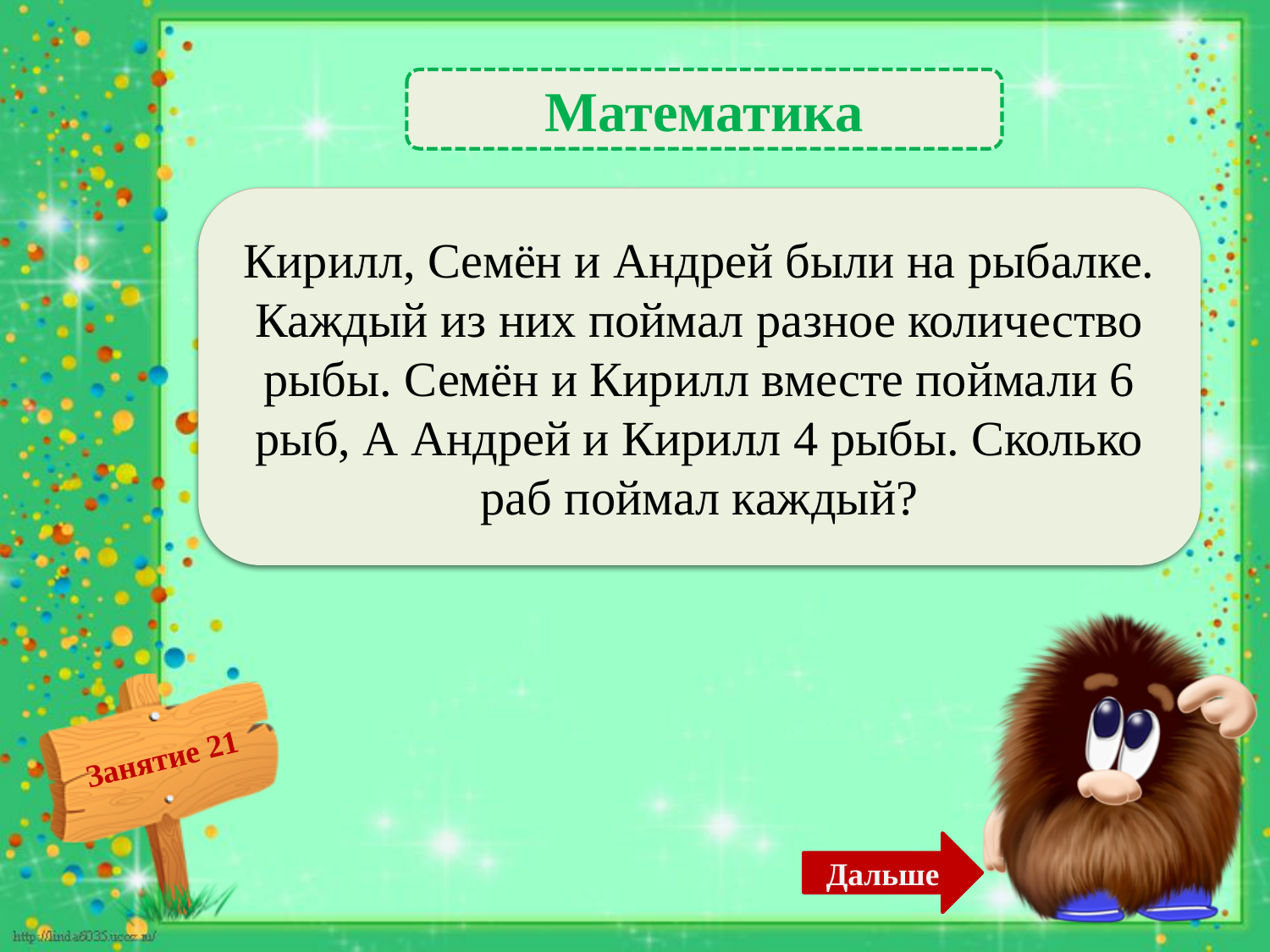

Математика
 Кирилл – 1, Андрей – 3, Семён – 5. – 2б.
Кирилл, Семён и Андрей были на рыбалке. Каждый из них поймал разное количество рыбы. Семён и Кирилл вместе поймали 6 рыб, А Андрей и Кирилл 4 рыбы. Сколько раб поймал каждый?

Дальше